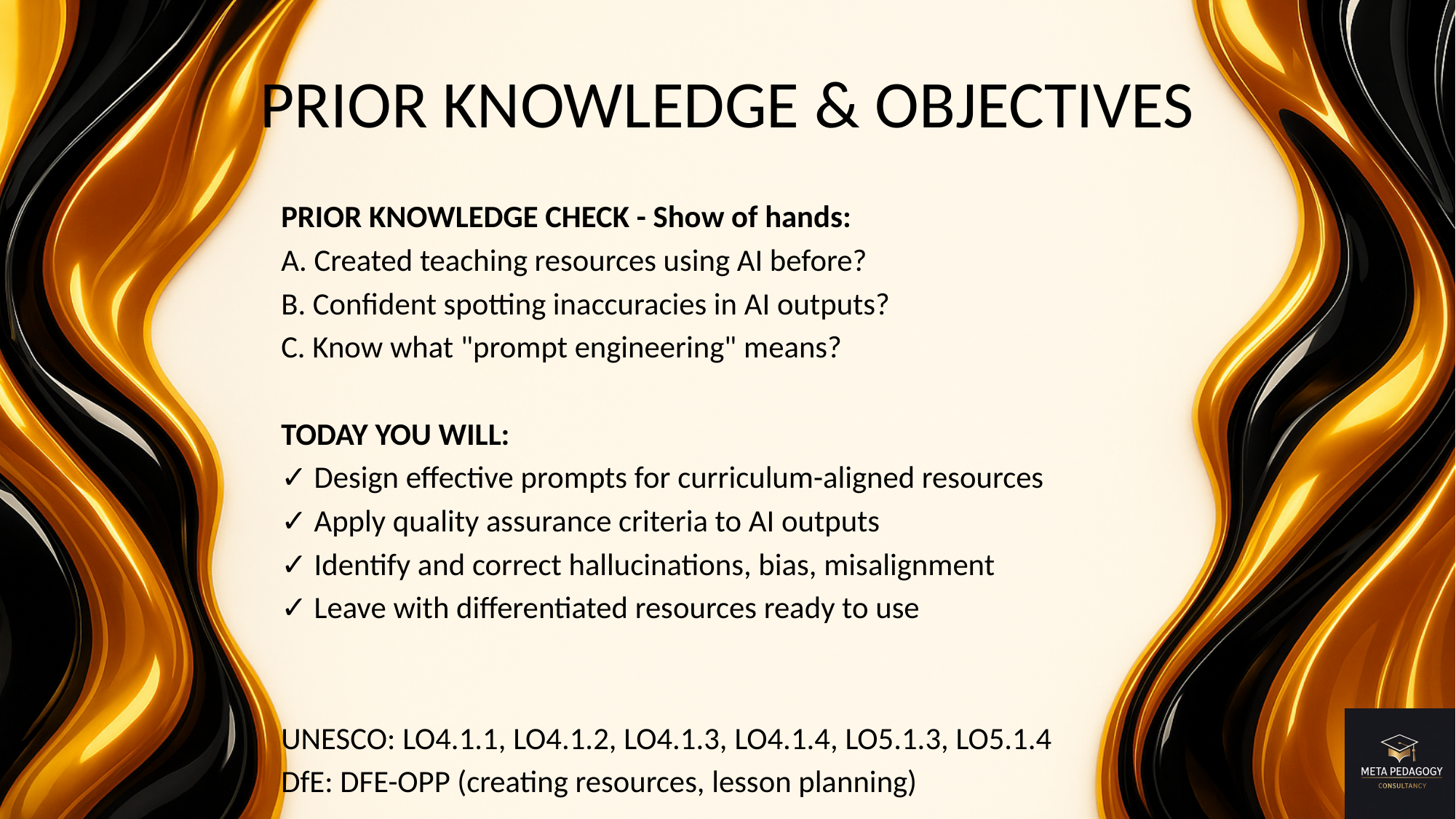

# PRIOR KNOWLEDGE & OBJECTIVES
PRIOR KNOWLEDGE CHECK - Show of hands:
A. Created teaching resources using AI before?
B. Confident spotting inaccuracies in AI outputs?
C. Know what "prompt engineering" means?

TODAY YOU WILL:
✓ Design effective prompts for curriculum-aligned resources
✓ Apply quality assurance criteria to AI outputs
✓ Identify and correct hallucinations, bias, misalignment
✓ Leave with differentiated resources ready to use

UNESCO: LO4.1.1, LO4.1.2, LO4.1.3, LO4.1.4, LO5.1.3, LO5.1.4
DfE: DFE-OPP (creating resources, lesson planning)